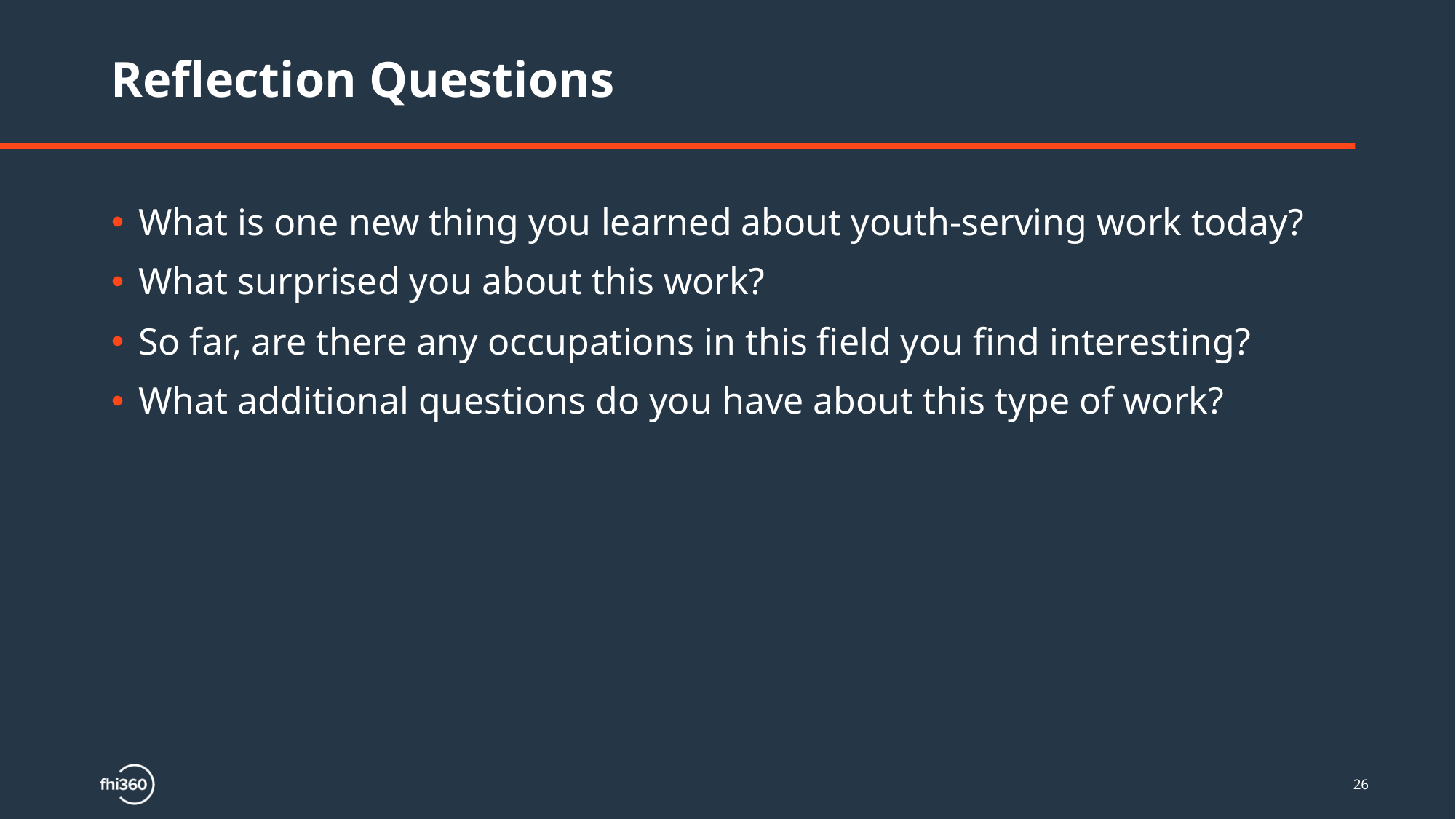

# Reflection Questions
What is one new thing you learned about youth-serving work today?
What surprised you about this work?
So far, are there any occupations in this field you find interesting?
What additional questions do you have about this type of work?